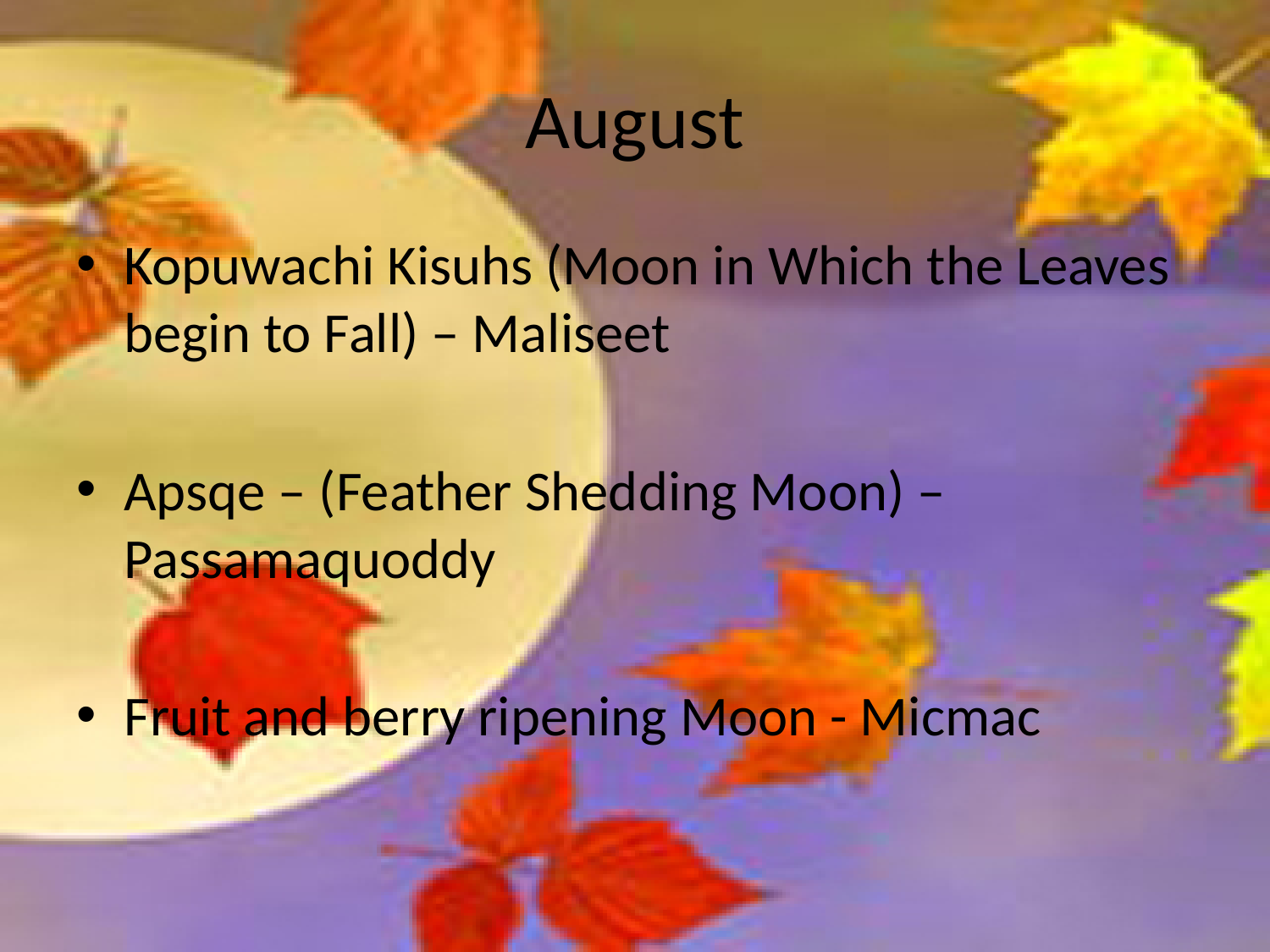

# August
Kopuwachi Kisuhs (Moon in Which the Leaves begin to Fall) – Maliseet

Apsqe – (Feather Shedding Moon) – Passamaquoddy

Fruit and berry ripening Moon - Micmac